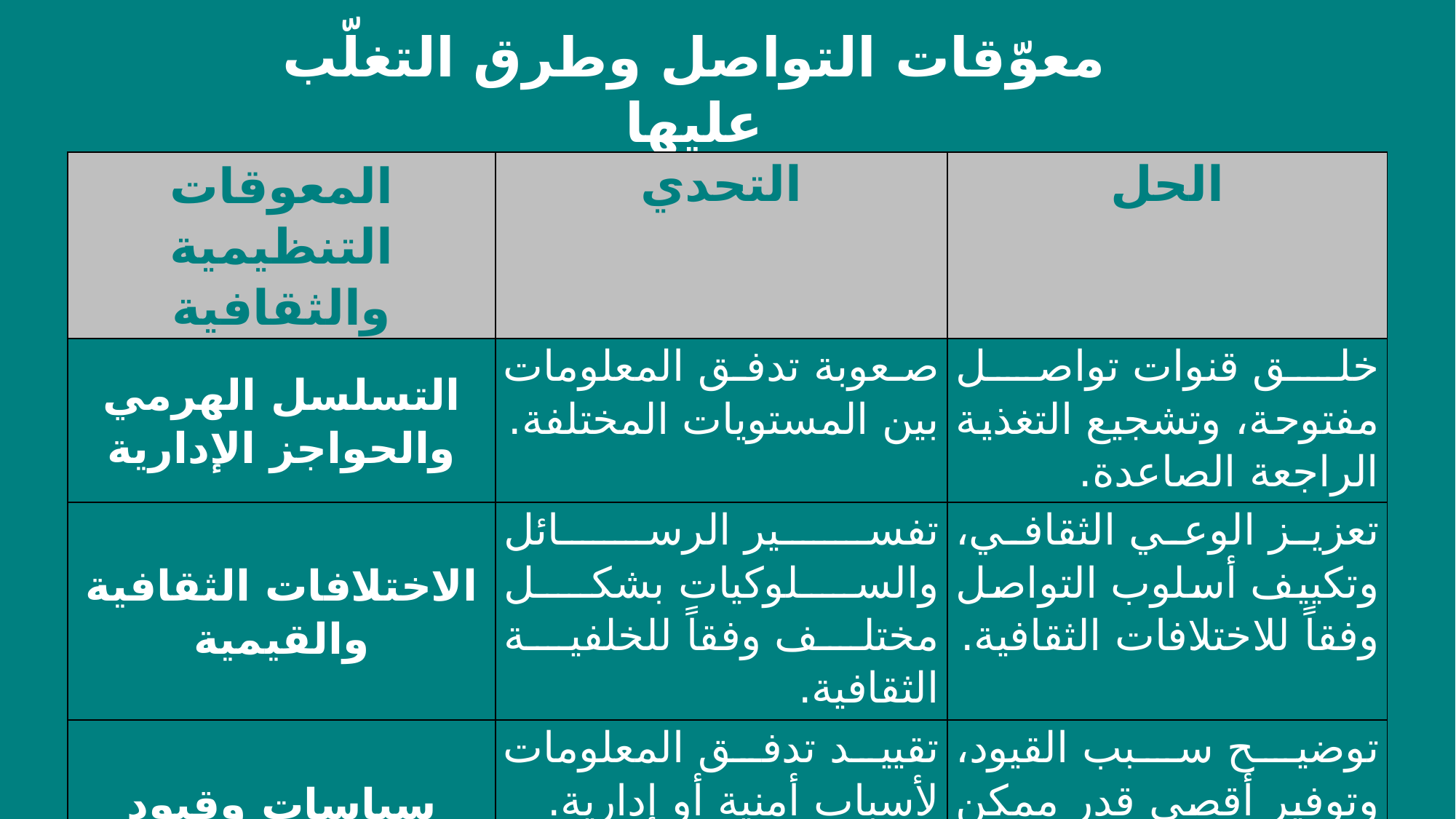

معوّقات التواصل وطرق التغلّب عليها
| المعوقات التنظيمية والثقافية | التحدي | الحل |
| --- | --- | --- |
| التسلسل الهرمي والحواجز الإدارية | صعوبة تدفق المعلومات بين المستويات المختلفة. | خلق قنوات تواصل مفتوحة، وتشجيع التغذية الراجعة الصاعدة. |
| الاختلافات الثقافية والقيمية | تفسير الرسائل والسلوكيات بشكل مختلف وفقاً للخلفية الثقافية. | تعزيز الوعي الثقافي، وتكييف أسلوب التواصل وفقاً للاختلافات الثقافية. |
| سياسات وقيود المعلومات | تقييد تدفق المعلومات لأسباب أمنية أو إدارية. | توضيح سبب القيود، وتوفير أقصى قدر ممكن من المعلومات ضمن الحدود المسموح بها. |
| ثقافة الخوف وعدم الثقة | تردد الأفراد في التعبير عن آرائهم خوفاً من العواقب. | بناء ثقافة الأمان النفسي والانفتاح، وتقبّل النقد البنّاء. |